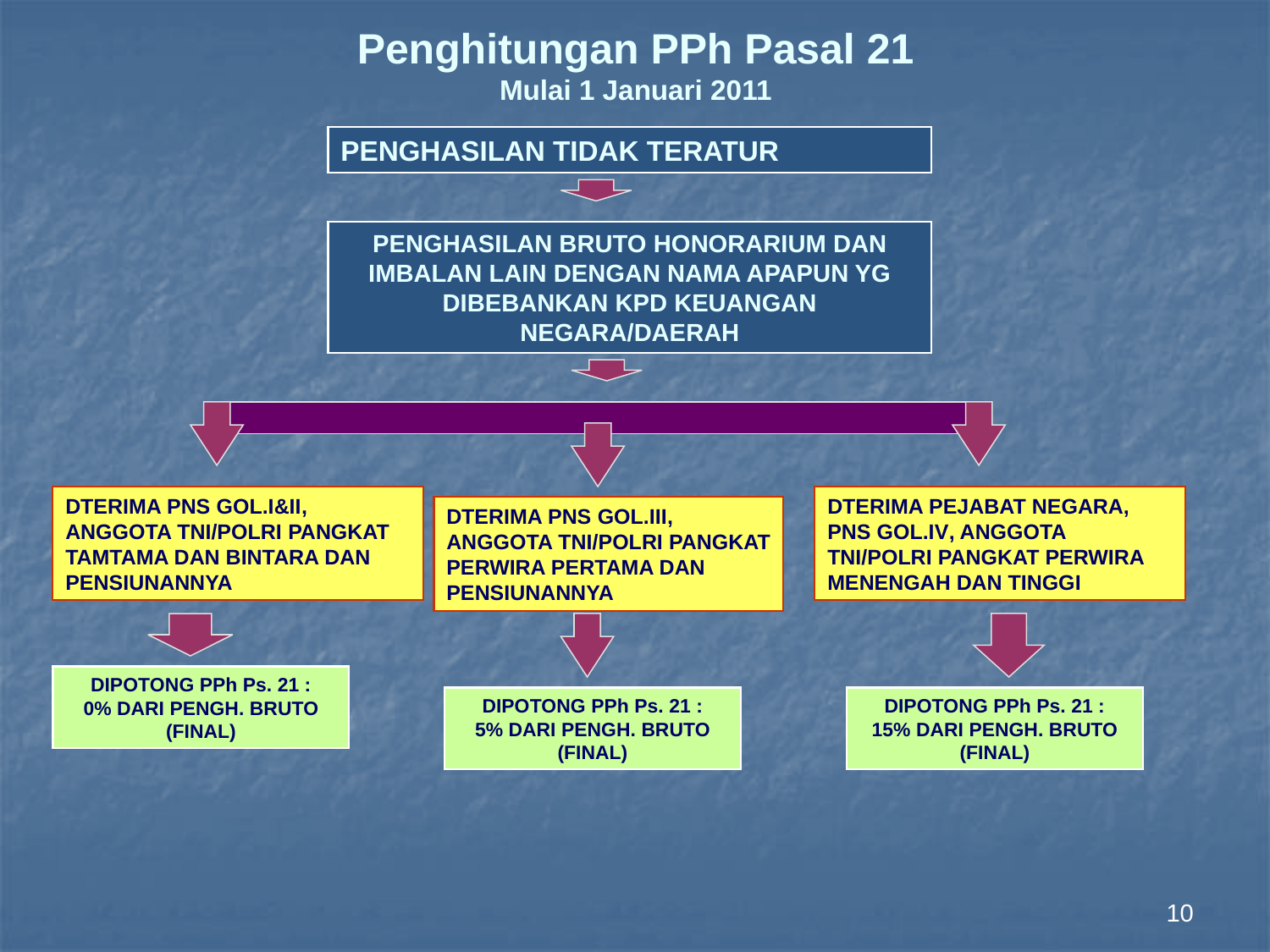

Penghitungan PPh Pasal 21
Mulai 1 Januari 2011
PENGHASILAN TIDAK TERATUR

PENGHASILAN BRUTO HONORARIUM DAN IMBALAN LAIN DENGAN NAMA APAPUN YG DIBEBANKAN KPD KEUANGAN NEGARA/DAERAH

DTERIMA PNS GOL.I&II, ANGGOTA TNI/POLRI PANGKAT TAMTAMA DAN BINTARA DAN PENSIUNANNYA
DTERIMA PEJABAT NEGARA, PNS GOL.IV, ANGGOTA TNI/POLRI PANGKAT PERWIRA MENENGAH DAN TINGGI
DTERIMA PNS GOL.III, ANGGOTA TNI/POLRI PANGKAT PERWIRA PERTAMA DAN PENSIUNANNYA

DIPOTONG PPh Ps. 21 :
0% DARI PENGH. BRUTO
(FINAL)
DIPOTONG PPh Ps. 21 :
5% DARI PENGH. BRUTO
(FINAL)
DIPOTONG PPh Ps. 21 :
15% DARI PENGH. BRUTO
(FINAL)

10